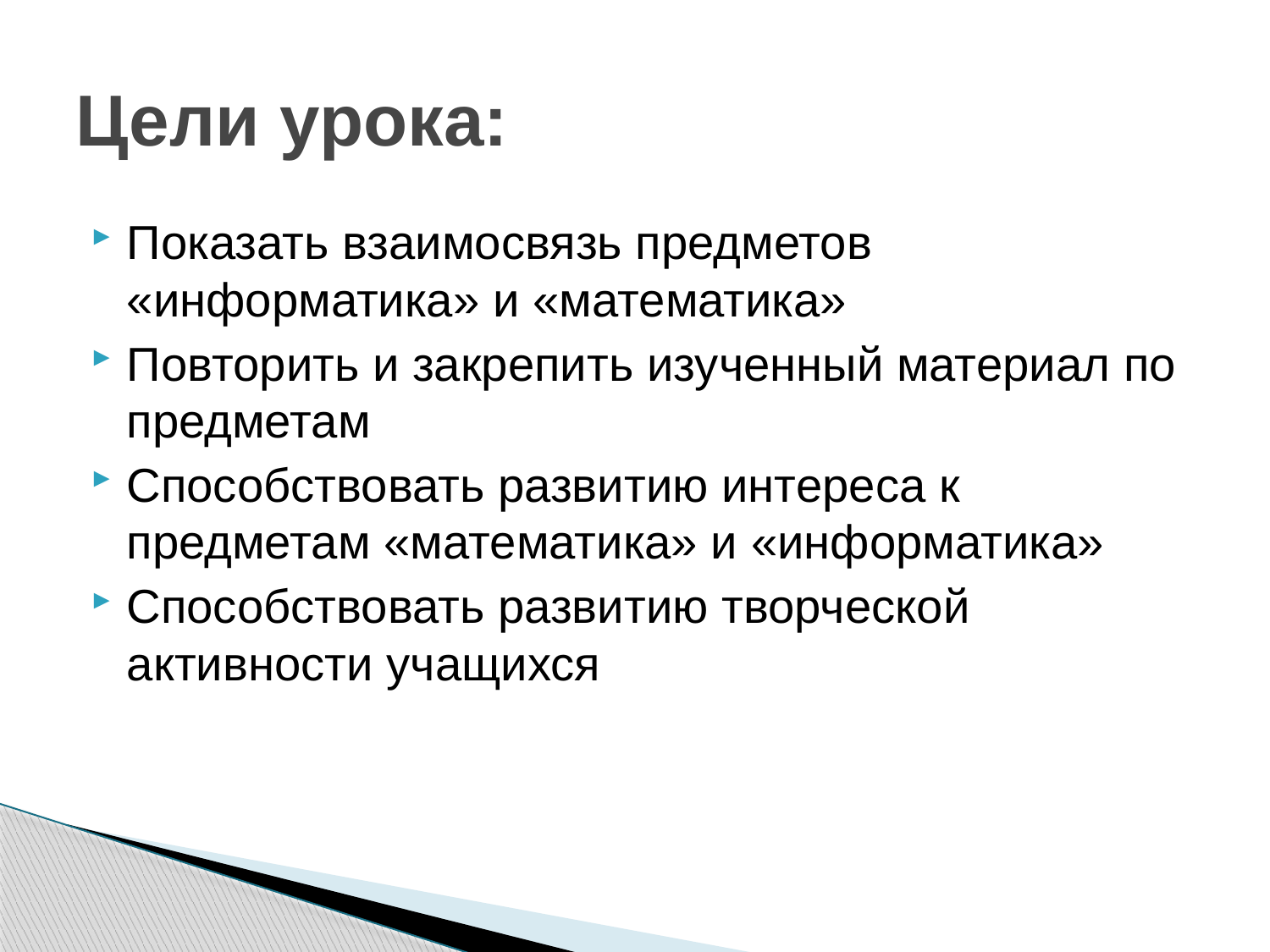

# Цели урока:
Показать взаимосвязь предметов «информатика» и «математика»
Повторить и закрепить изученный материал по предметам
Способствовать развитию интереса к предметам «математика» и «информатика»
Способствовать развитию творческой активности учащихся